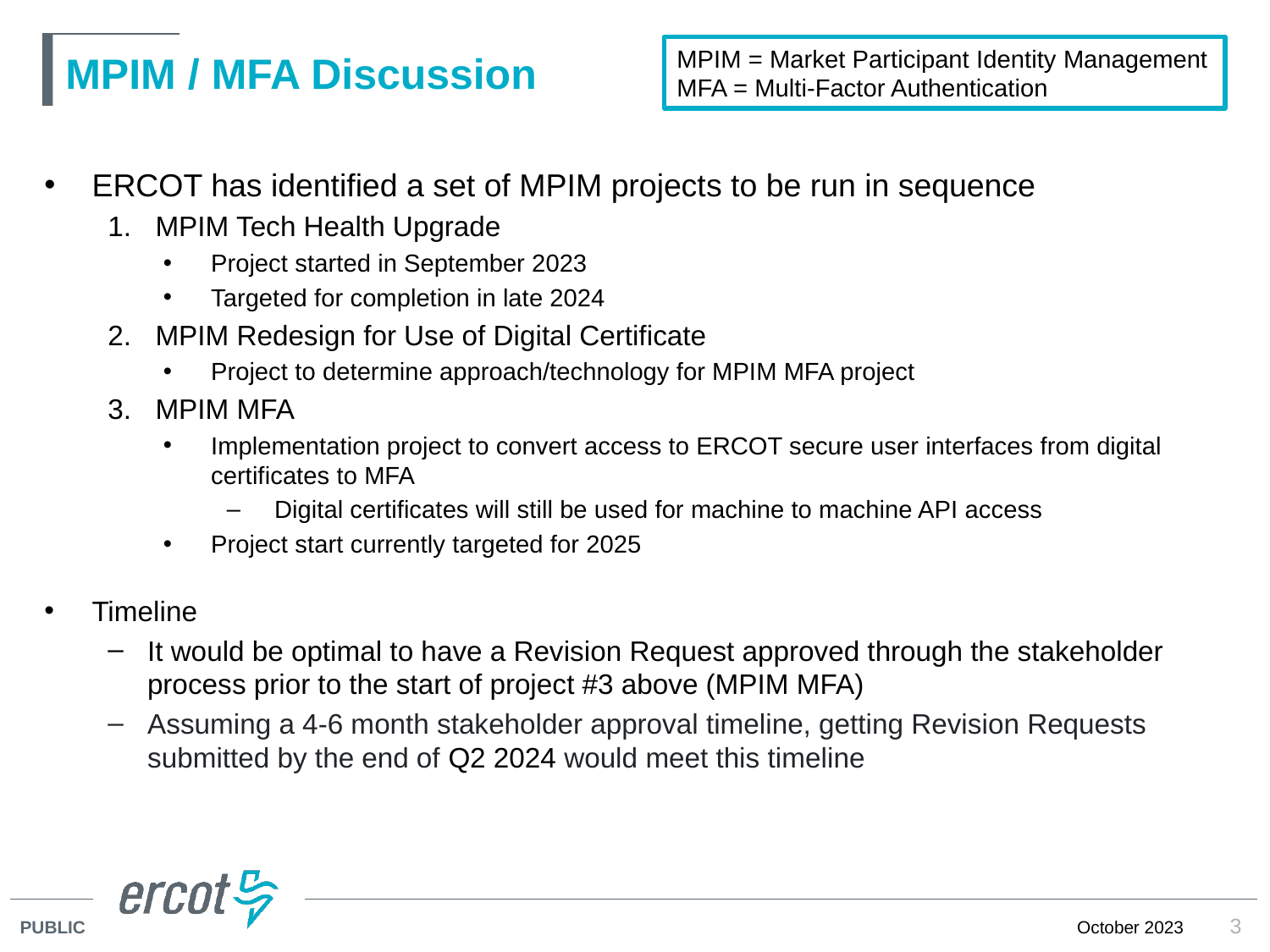

MPIM = Market Participant Identity Management
MFA = Multi-Factor Authentication
# MPIM / MFA Discussion
ERCOT has identified a set of MPIM projects to be run in sequence
MPIM Tech Health Upgrade
Project started in September 2023
Targeted for completion in late 2024
MPIM Redesign for Use of Digital Certificate
Project to determine approach/technology for MPIM MFA project
MPIM MFA
Implementation project to convert access to ERCOT secure user interfaces from digital certificates to MFA
Digital certificates will still be used for machine to machine API access
Project start currently targeted for 2025

Timeline
It would be optimal to have a Revision Request approved through the stakeholder process prior to the start of project #3 above (MPIM MFA)
Assuming a 4-6 month stakeholder approval timeline, getting Revision Requests submitted by the end of Q2 2024 would meet this timeline
3